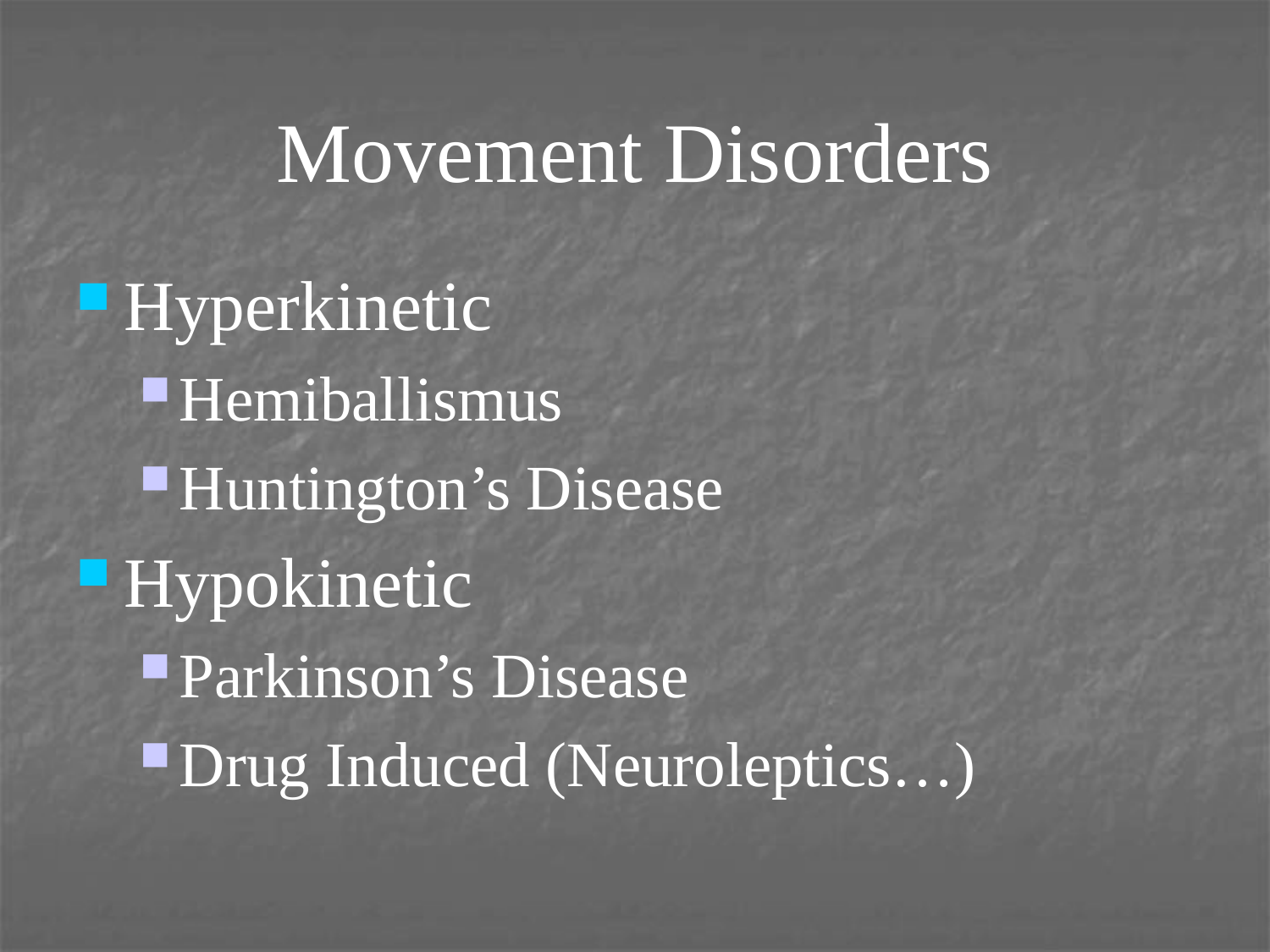

# Movement Disorders
Hyperkinetic
Hemiballismus
Huntington’s Disease
Hypokinetic
Parkinson’s Disease
Drug Induced (Neuroleptics…)